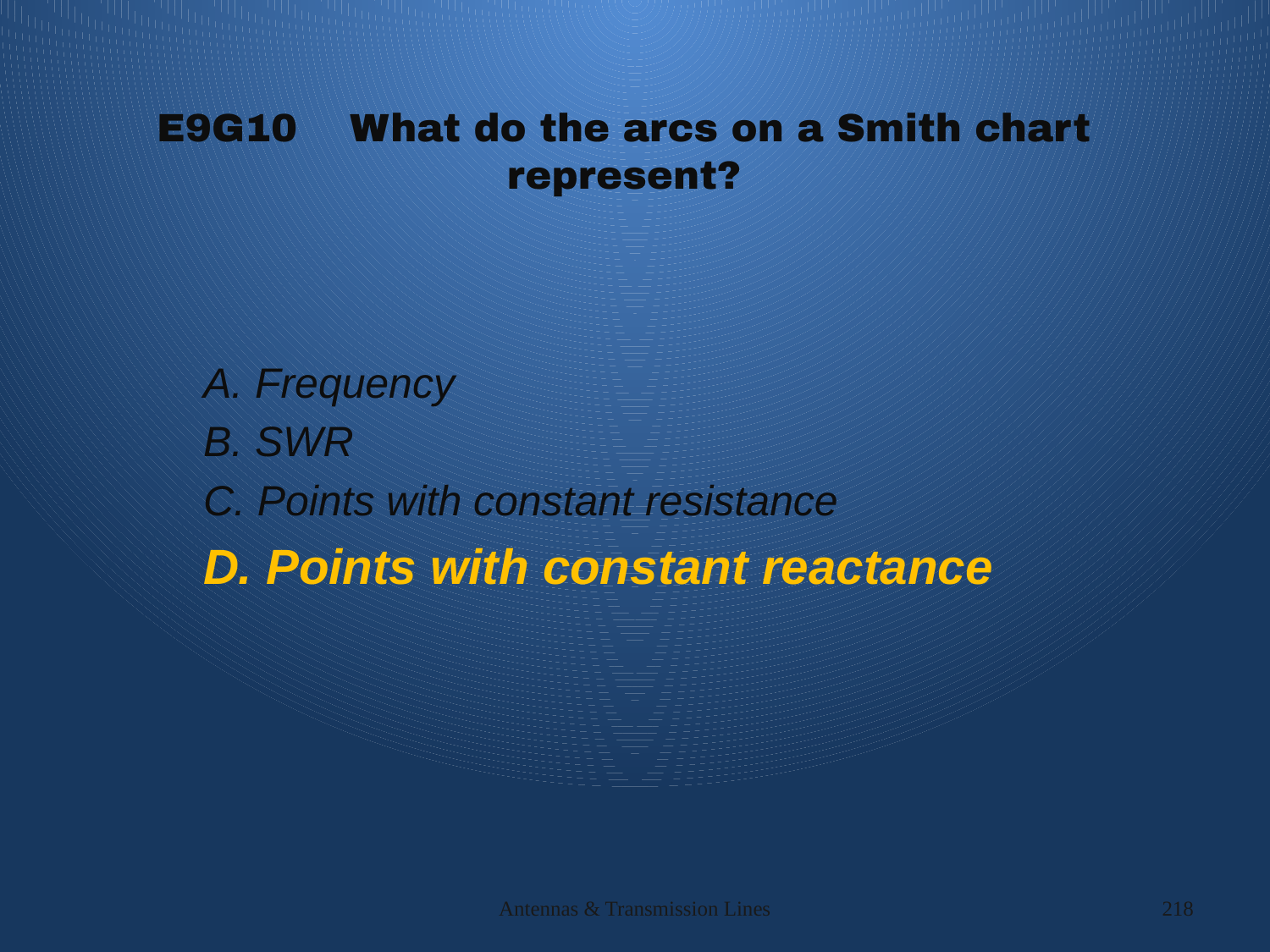

# E9G10    What do the arcs on a Smith chart represent?
A. Frequency
B. SWR
C. Points with constant resistance
D. Points with constant reactance
Antennas & Transmission Lines
218